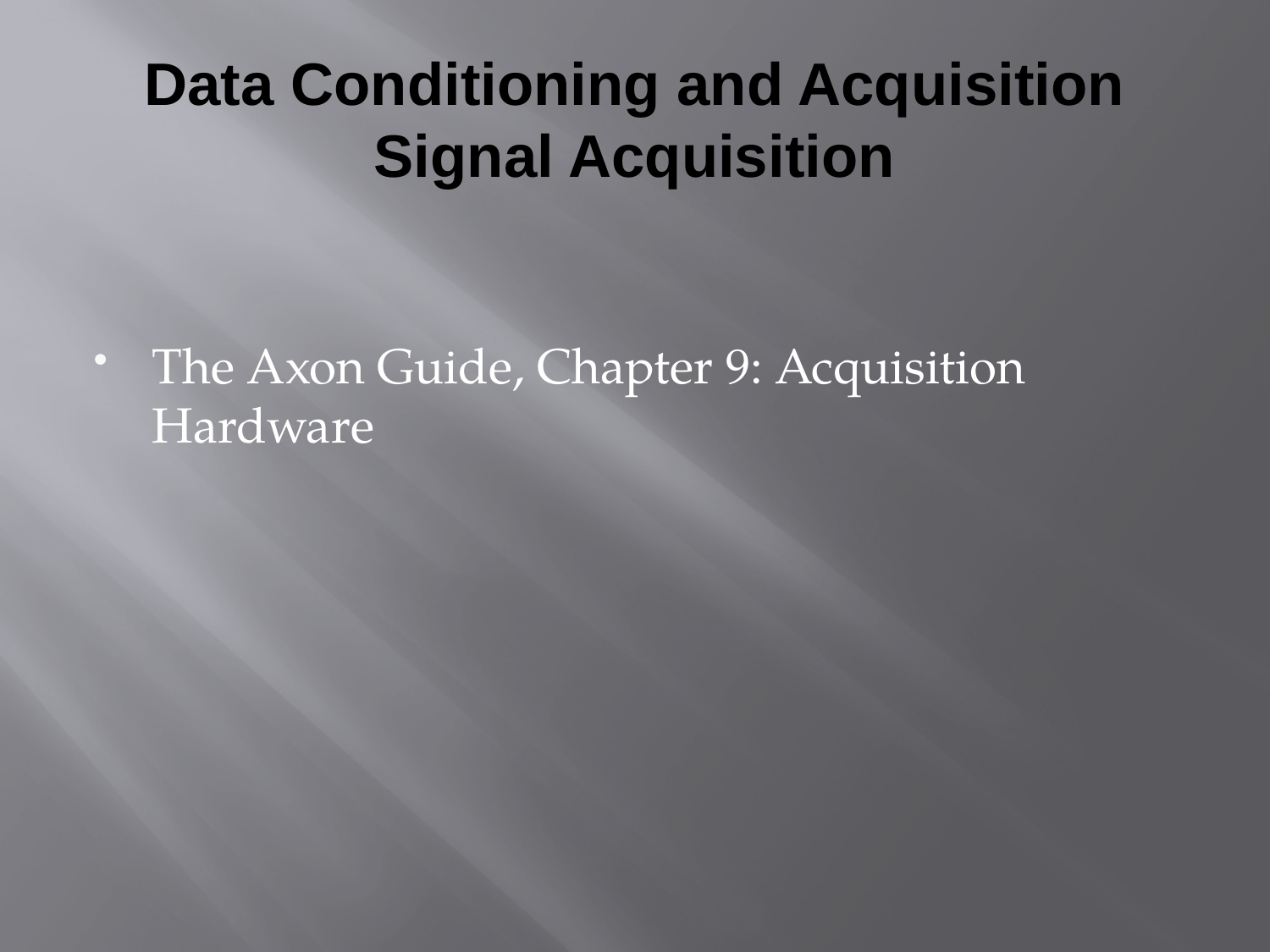

# Data Conditioning and Acquisition Signal Acquisition
The Axon Guide, Chapter 9: Acquisition Hardware